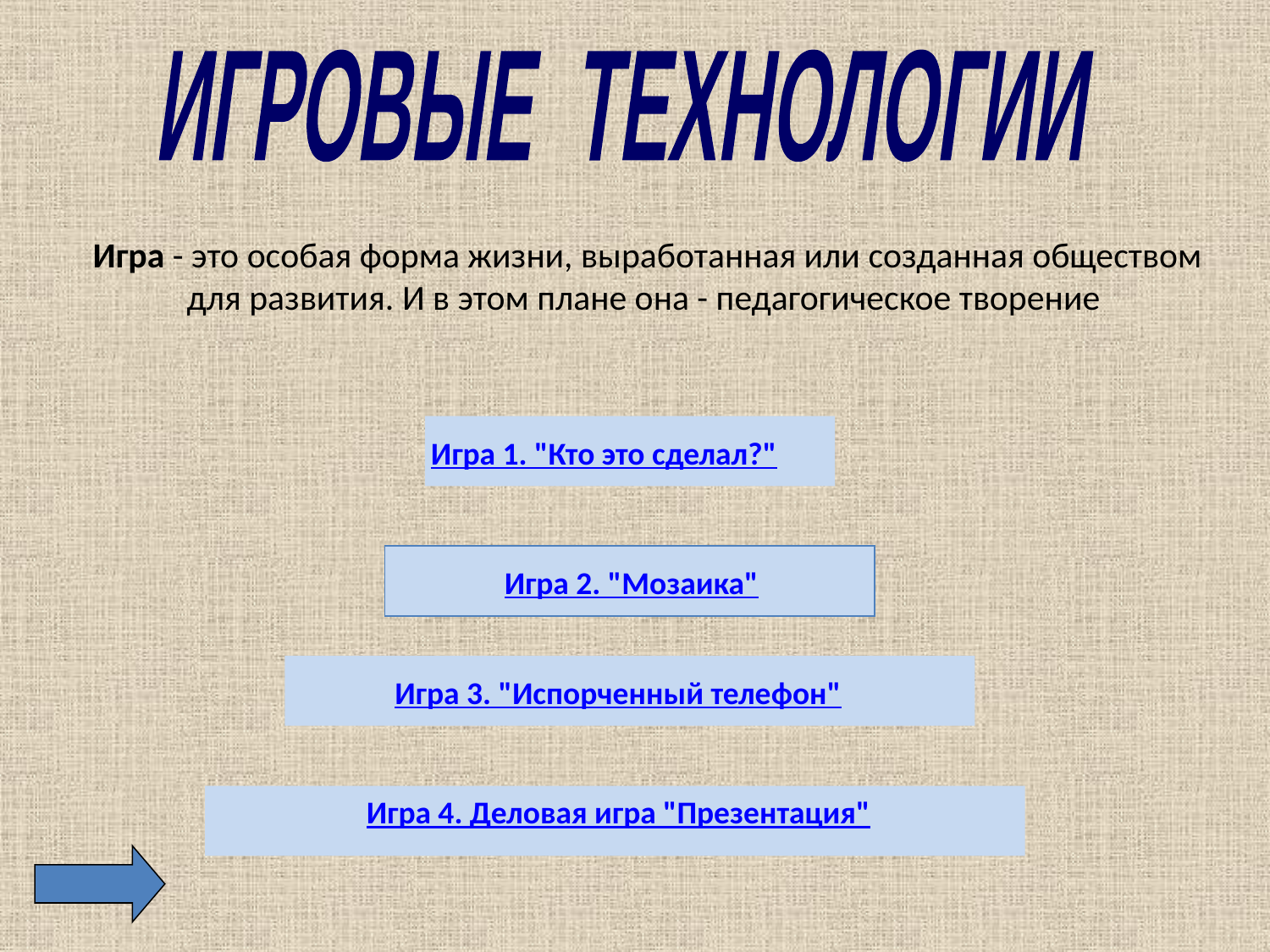

ИГРОВЫЕ  ТЕХНОЛОГИИ
Игра - это особая форма жизни, выработанная или созданная обществом для развития. И в этом плане она - педагогическое творение

Игра 1. "Кто это сделал?"

Игра 2. "Мозаика"

Игра 3. "Испорченный телефон"

Игра 4. Деловая игра "Презентация"